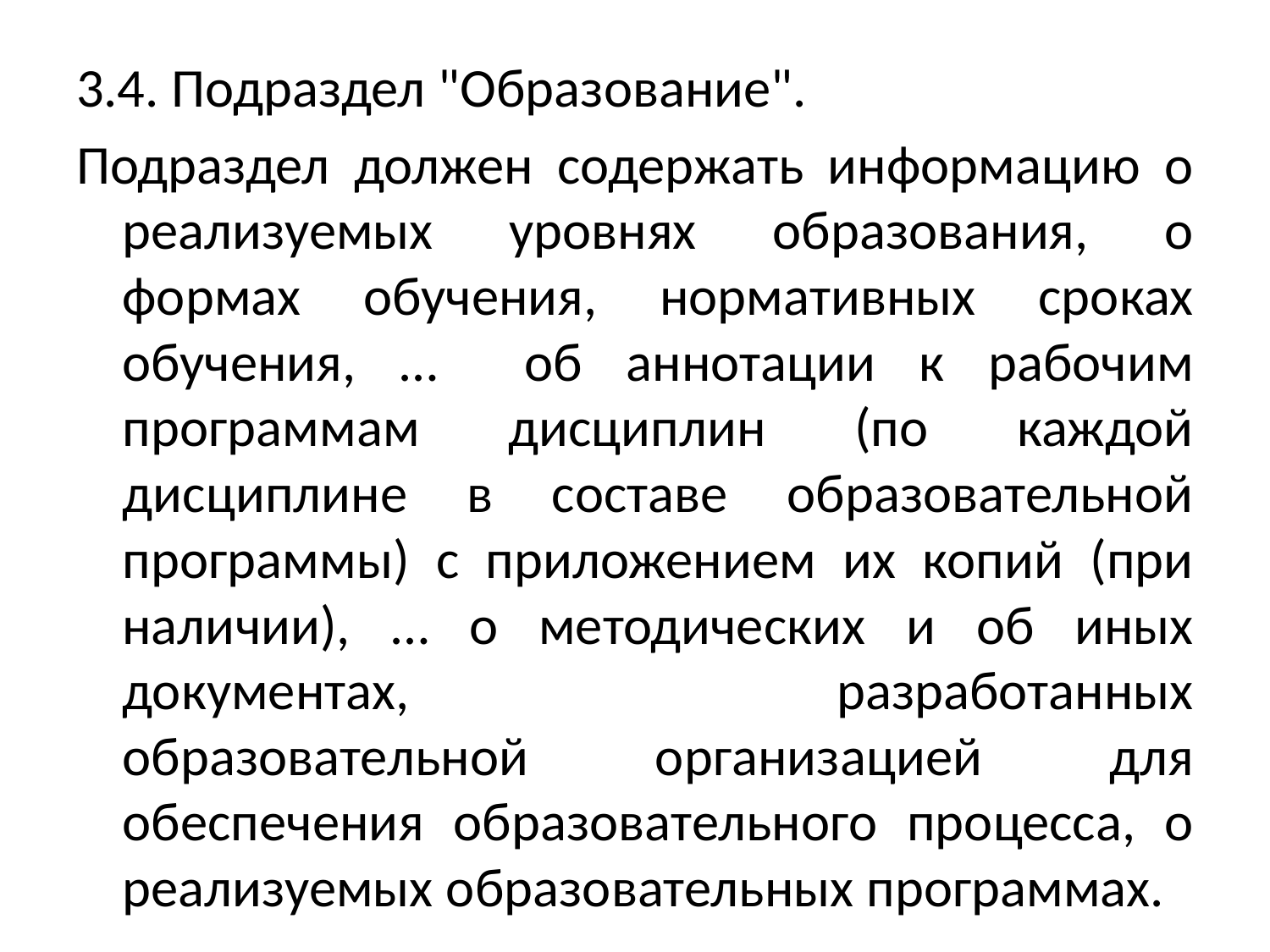

3.4. Подраздел "Образование".
Подраздел должен содержать информацию о реализуемых уровнях образования, о формах обучения, нормативных сроках обучения, …  об аннотации к рабочим программам дисциплин (по каждой дисциплине в составе образовательной программы) с приложением их копий (при наличии), … о методических и об иных документах, разработанных образовательной организацией для обеспечения образовательного процесса, о реализуемых образовательных программах.